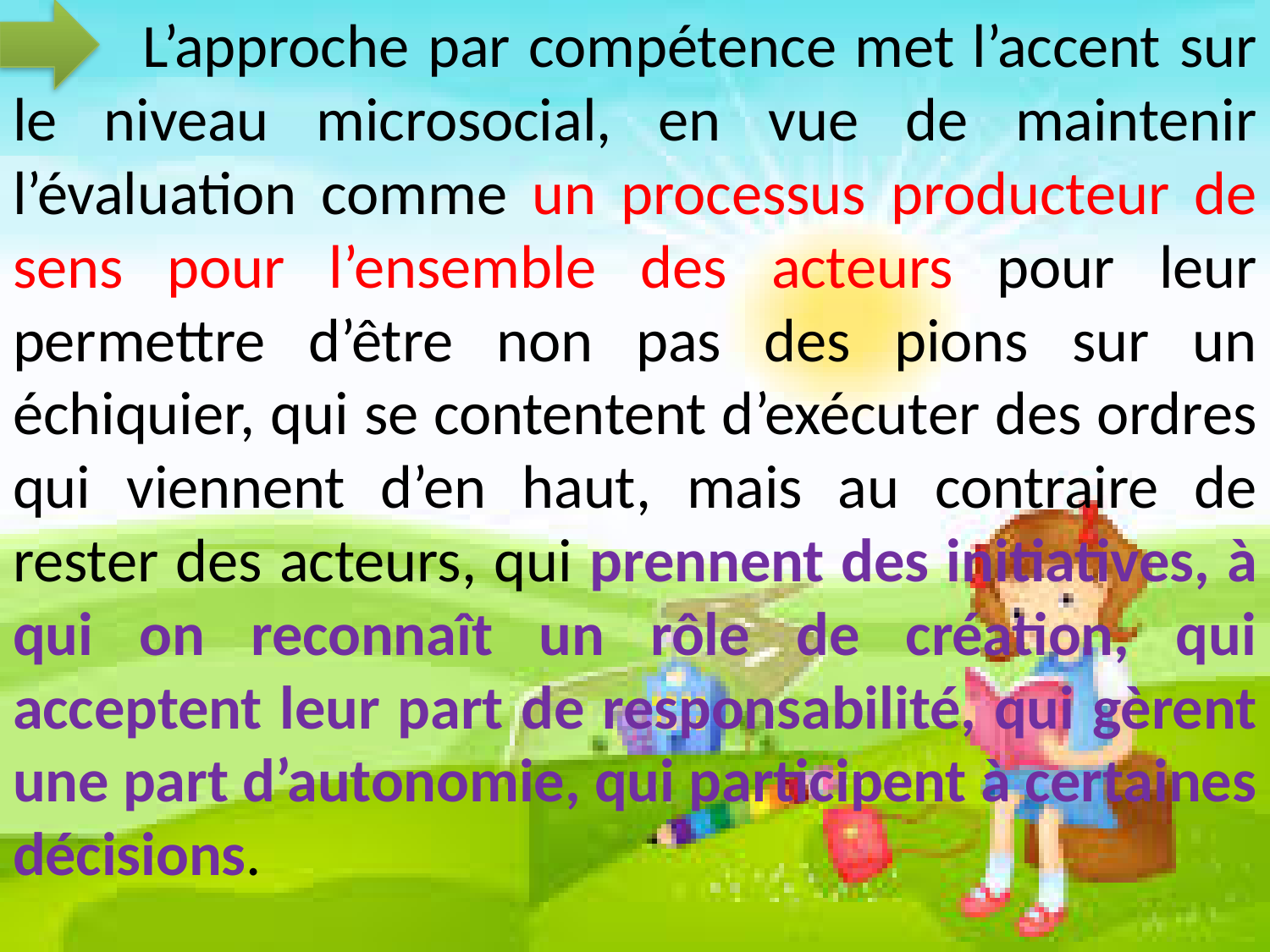

L’approche par compétence met l’accent sur le niveau microsocial, en vue de maintenir l’évaluation comme un processus producteur de sens pour l’ensemble des acteurs pour leur permettre d’être non pas des pions sur un échiquier, qui se contentent d’exécuter des ordres qui viennent d’en haut, mais au contraire de rester des acteurs, qui prennent des initiatives, à qui on reconnaît un rôle de création, qui acceptent leur part de responsabilité, qui gèrent une part d’autonomie, qui participent à certaines décisions.